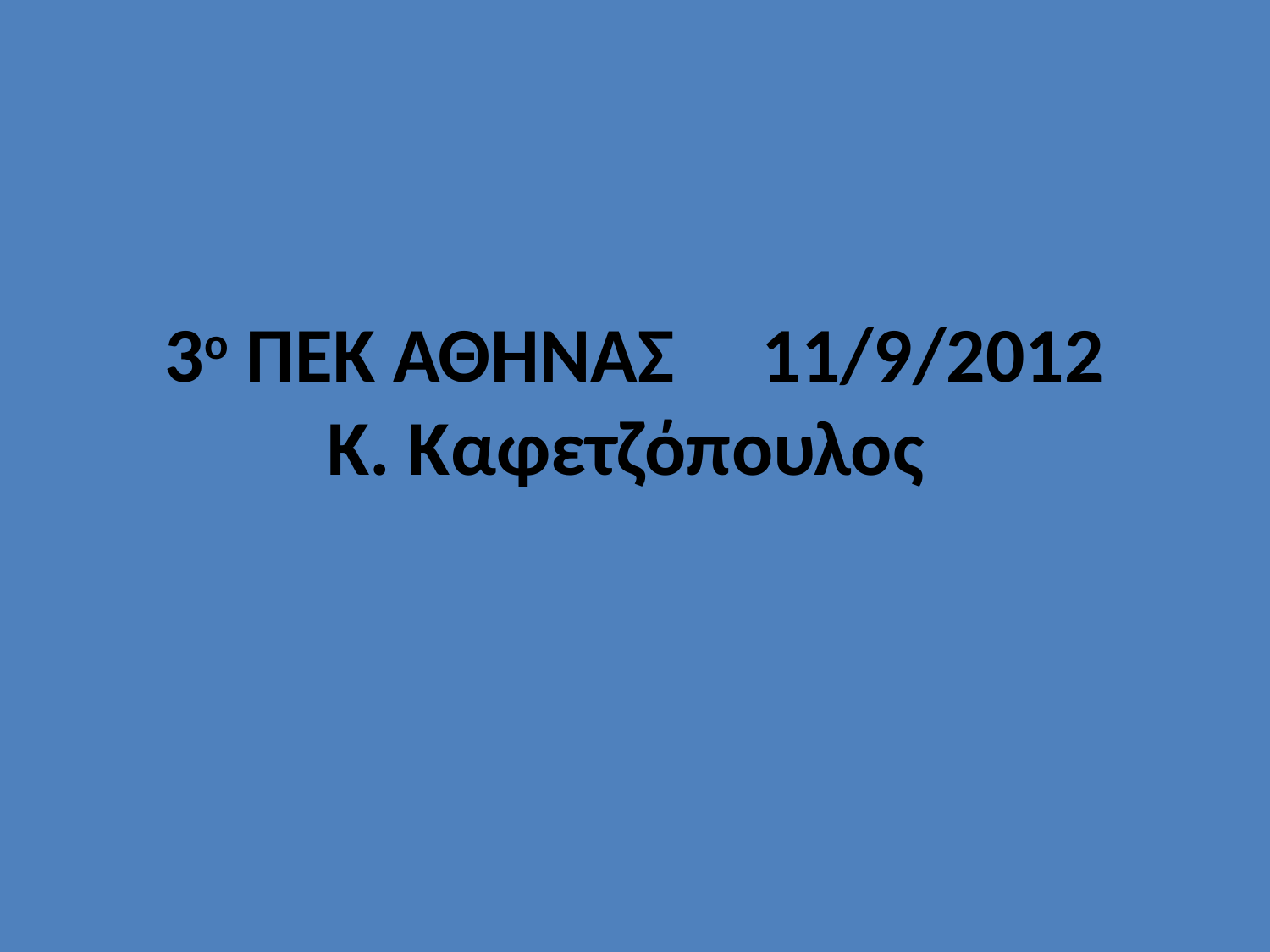

# 3ο ΠΕΚ ΑΘΗΝΑΣ     11/9/2012 Κ. Καφετζόπουλος